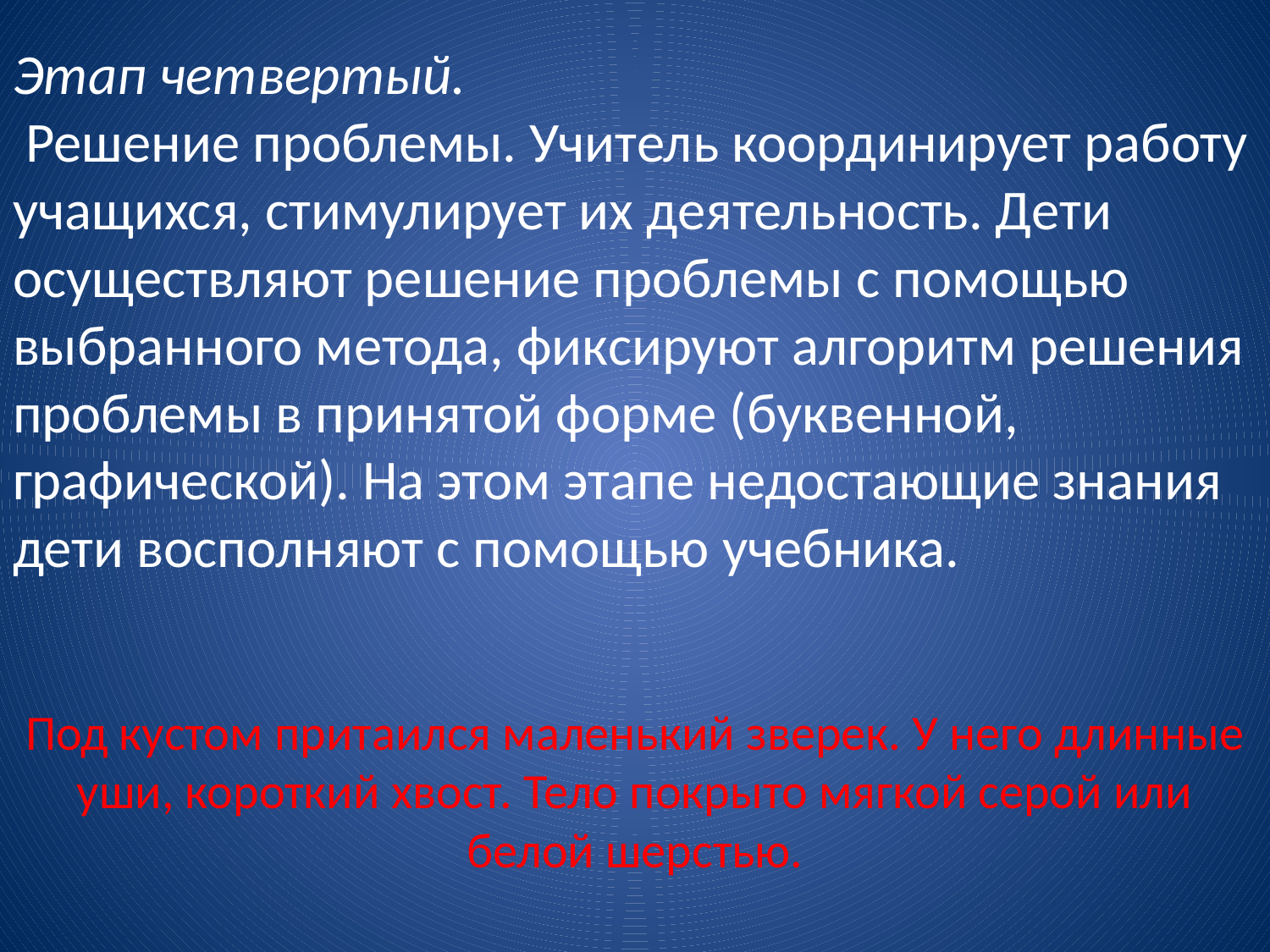

# Этап четвертый. Решение проблемы. Учитель координирует работу учащихся, стимулирует их деятельность. Дети осуществляют решение проблемы с помощью выбранного метода, фиксируют алгоритм решения проблемы в принятой форме (буквенной, графической). На этом этапе недостающие знания дети восполняют с помощью учебника.
Под кустом притаился маленький зверек. У него длинные уши, короткий хвост. Тело покрыто мягкой серой или белой шерстью.